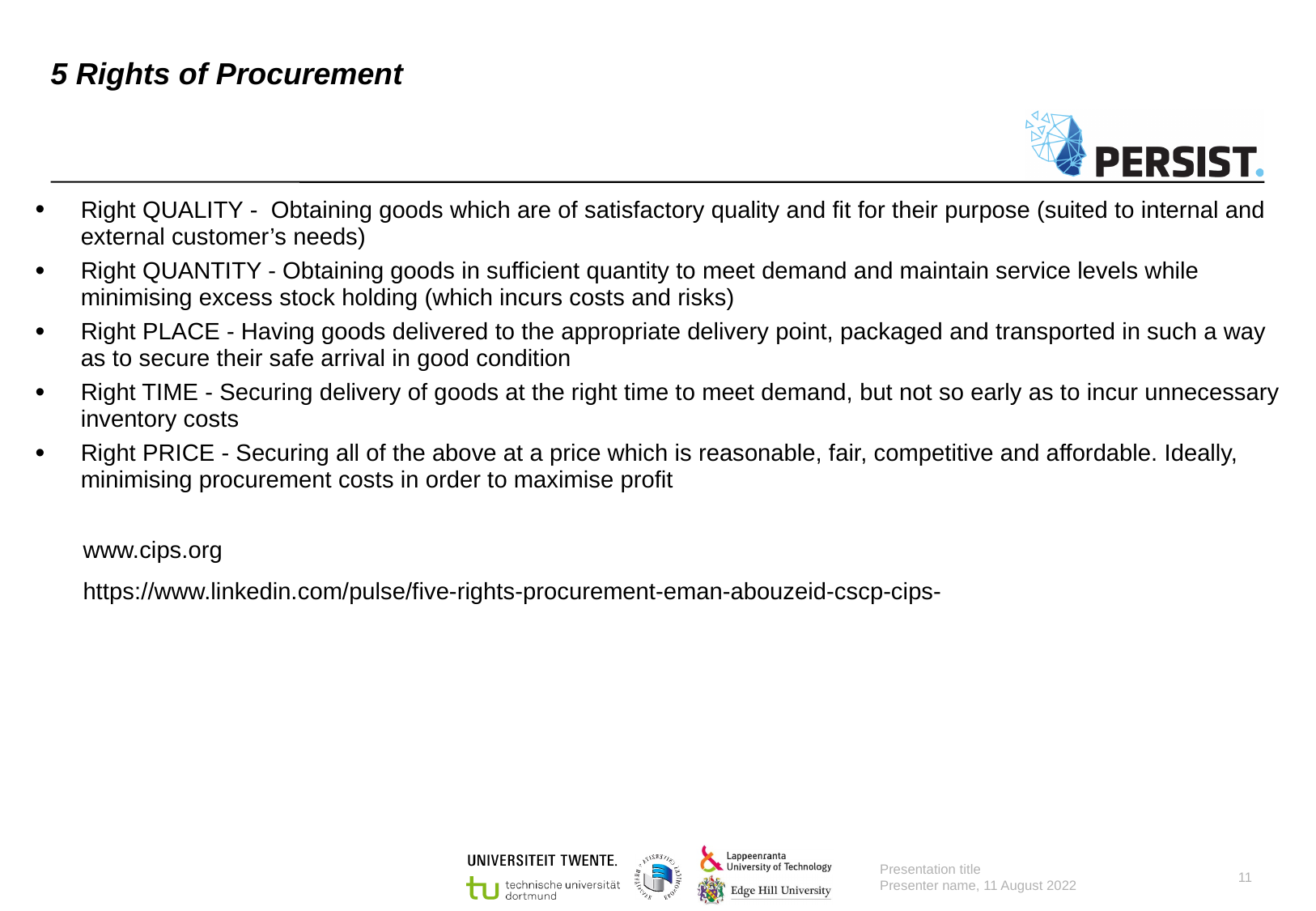

# 5 Rights of Procurement

Right QUALITY -  Obtaining goods which are of satisfactory quality and fit for their purpose (suited to internal and external customer’s needs)
Right QUANTITY - Obtaining goods in sufficient quantity to meet demand and maintain service levels while minimising excess stock holding (which incurs costs and risks)
Right PLACE - Having goods delivered to the appropriate delivery point, packaged and transported in such a way as to secure their safe arrival in good condition
Right TIME - Securing delivery of goods at the right time to meet demand, but not so early as to incur unnecessary inventory costs
Right PRICE - Securing all of the above at a price which is reasonable, fair, competitive and affordable. Ideally, minimising procurement costs in order to maximise profit
www.cips.org
https://www.linkedin.com/pulse/five-rights-procurement-eman-abouzeid-cscp-cips-

Presentation title
Presenter name, 11 August 2022
11